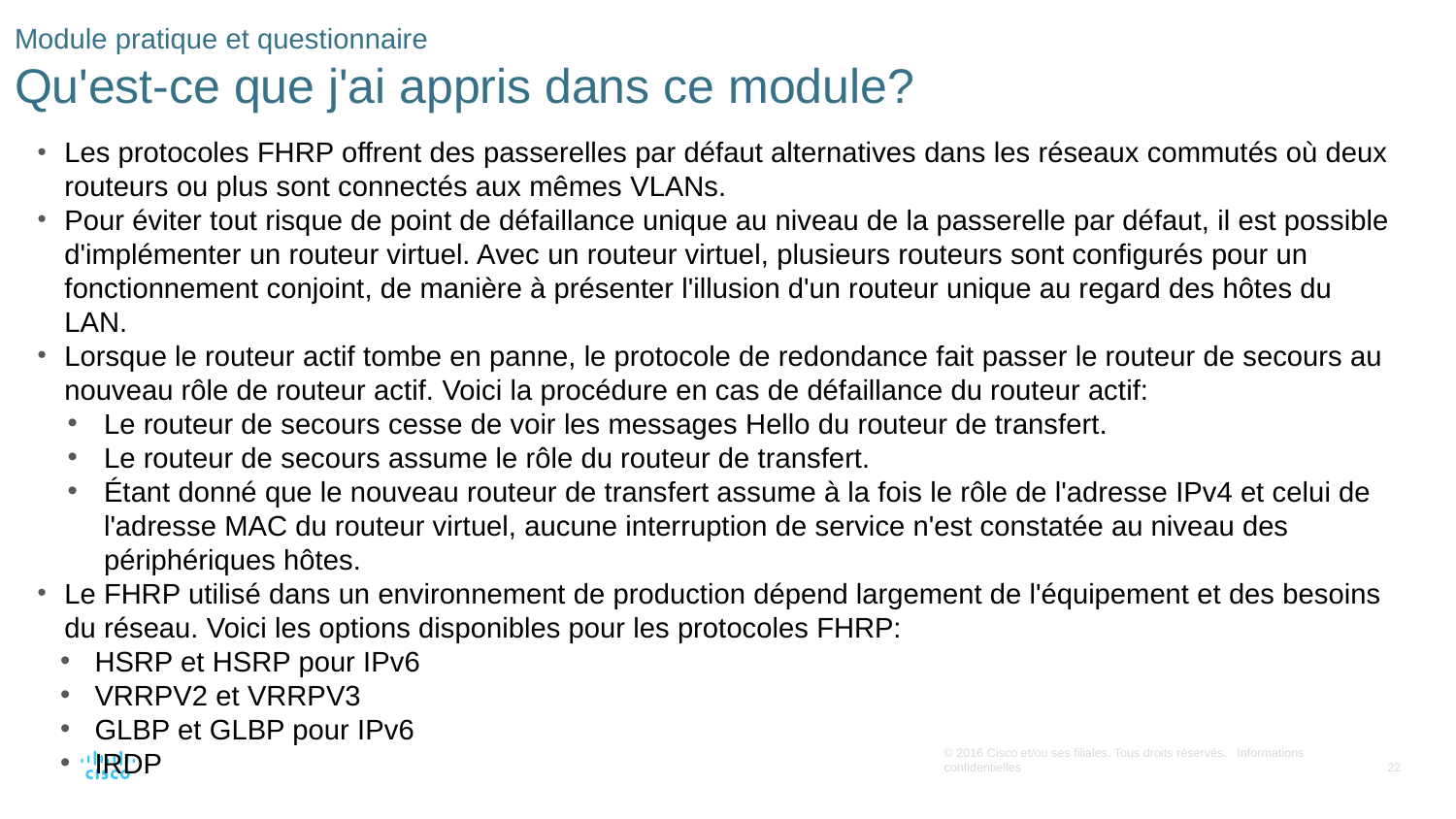

# Module pratique et questionnaire Qu'est-ce que j'ai appris dans ce module?
Les protocoles FHRP offrent des passerelles par défaut alternatives dans les réseaux commutés où deux routeurs ou plus sont connectés aux mêmes VLANs.
Pour éviter tout risque de point de défaillance unique au niveau de la passerelle par défaut, il est possible d'implémenter un routeur virtuel. Avec un routeur virtuel, plusieurs routeurs sont configurés pour un fonctionnement conjoint, de manière à présenter l'illusion d'un routeur unique au regard des hôtes du LAN.
Lorsque le routeur actif tombe en panne, le protocole de redondance fait passer le routeur de secours au nouveau rôle de routeur actif. Voici la procédure en cas de défaillance du routeur actif:
Le routeur de secours cesse de voir les messages Hello du routeur de transfert.
Le routeur de secours assume le rôle du routeur de transfert.
Étant donné que le nouveau routeur de transfert assume à la fois le rôle de l'adresse IPv4 et celui de l'adresse MAC du routeur virtuel, aucune interruption de service n'est constatée au niveau des périphériques hôtes.
Le FHRP utilisé dans un environnement de production dépend largement de l'équipement et des besoins du réseau. Voici les options disponibles pour les protocoles FHRP:
HSRP et HSRP pour IPv6
VRRPV2 et VRRPV3
GLBP et GLBP pour IPv6
IRDP